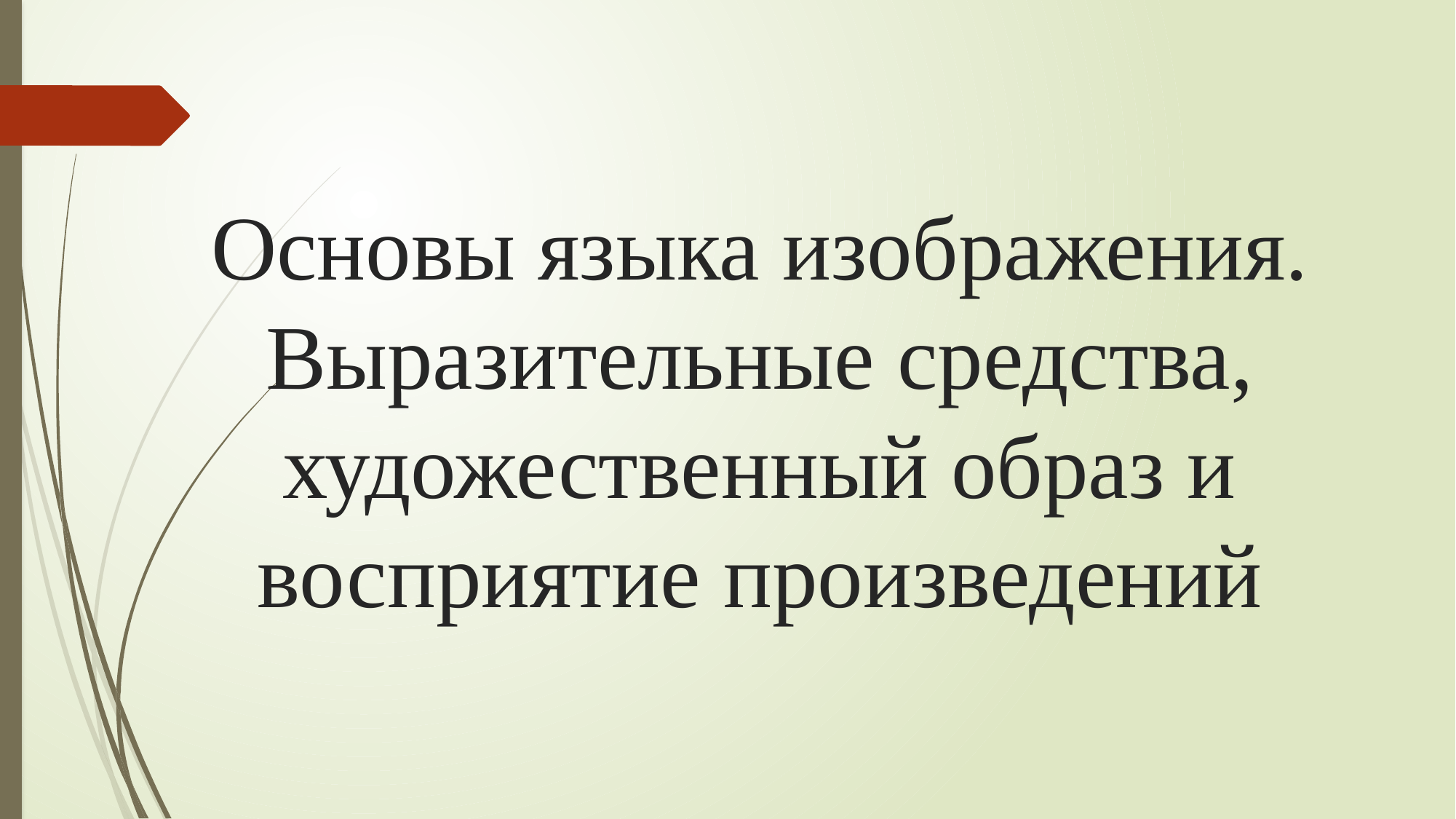

# Основы языка изображения. Выразительные средства, художественный образ и восприятие произведений